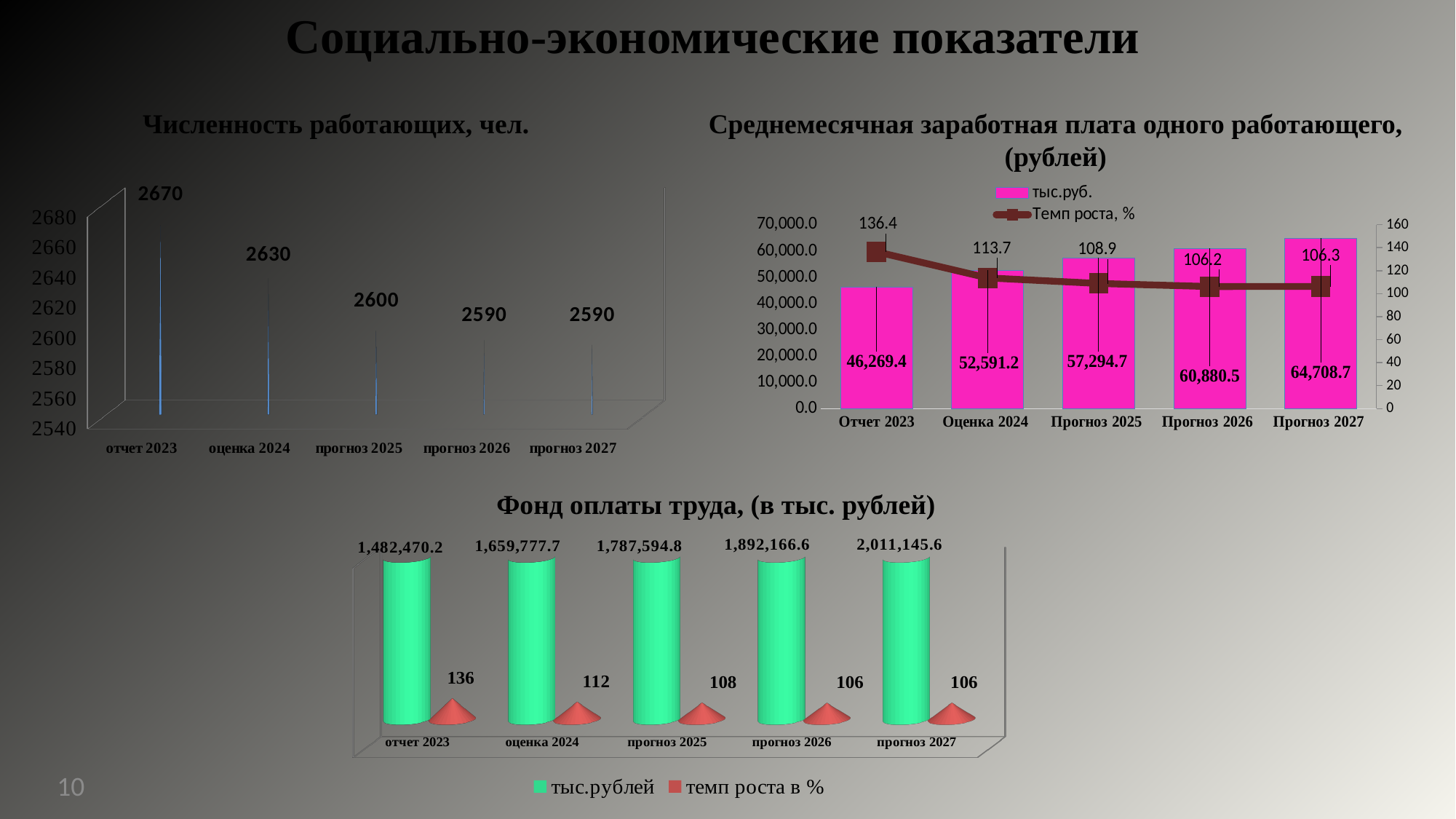

Социально-экономические показатели
Численность работающих, чел.
Среднемесячная заработная плата одного работающего, (рублей)

[unsupported chart]

### Chart

| Category | тыс.руб. | Темп роста, % |
|---|---|---|
| Отчет 2023 | 46269.4 | 136.4 |
| Оценка 2024  | 52591.2 | 113.7 |
| Прогноз 2025  | 57294.7 | 108.9 |
| Прогноз 2026  | 60880.5 | 106.2 |
| Прогноз 2027  | 64708.7 | 106.3 |
Фонд оплаты труда, (в тыс. рублей)

[unsupported chart]

10